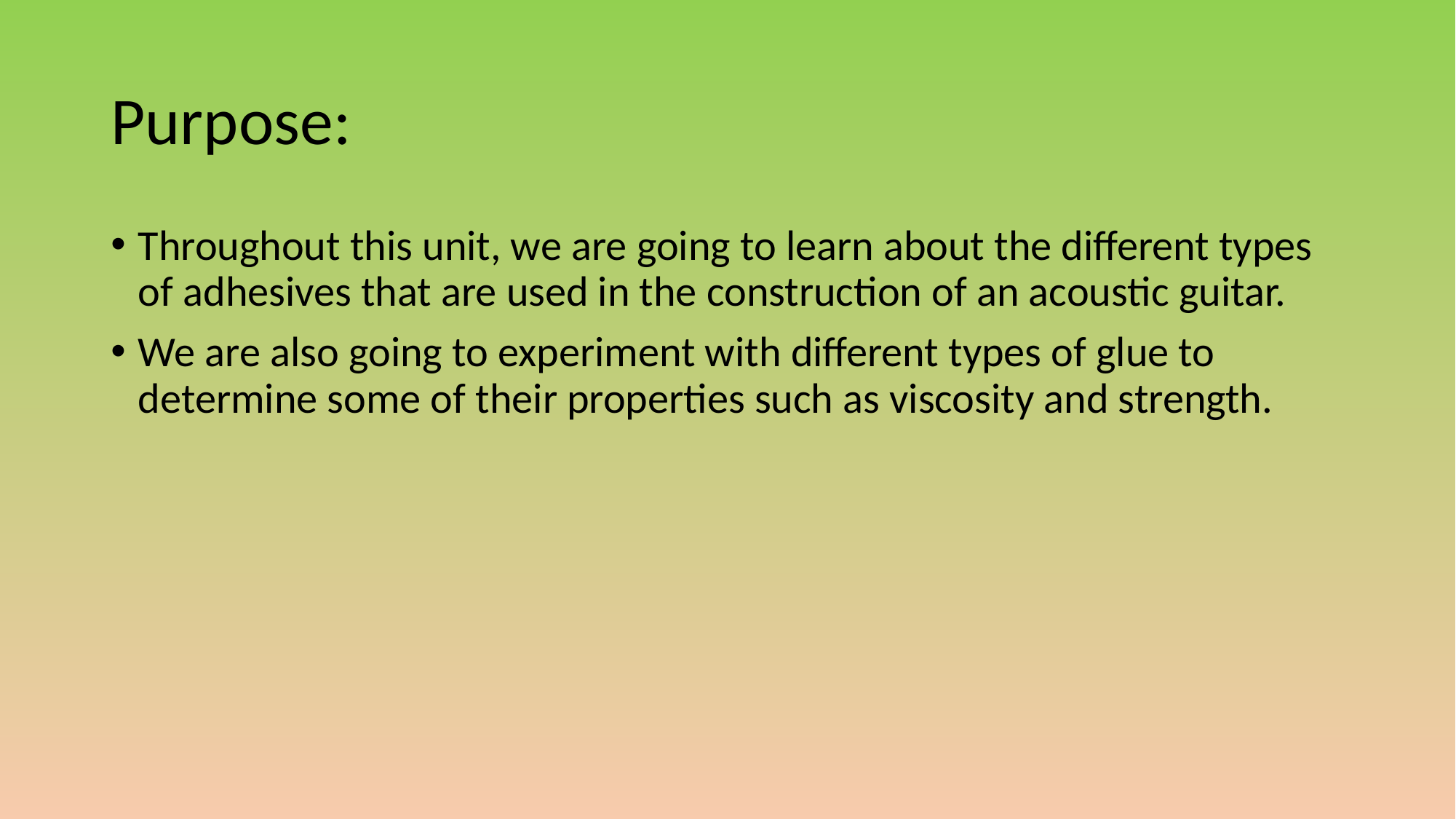

# Purpose:
Throughout this unit, we are going to learn about the different types of adhesives that are used in the construction of an acoustic guitar.
We are also going to experiment with different types of glue to determine some of their properties such as viscosity and strength.